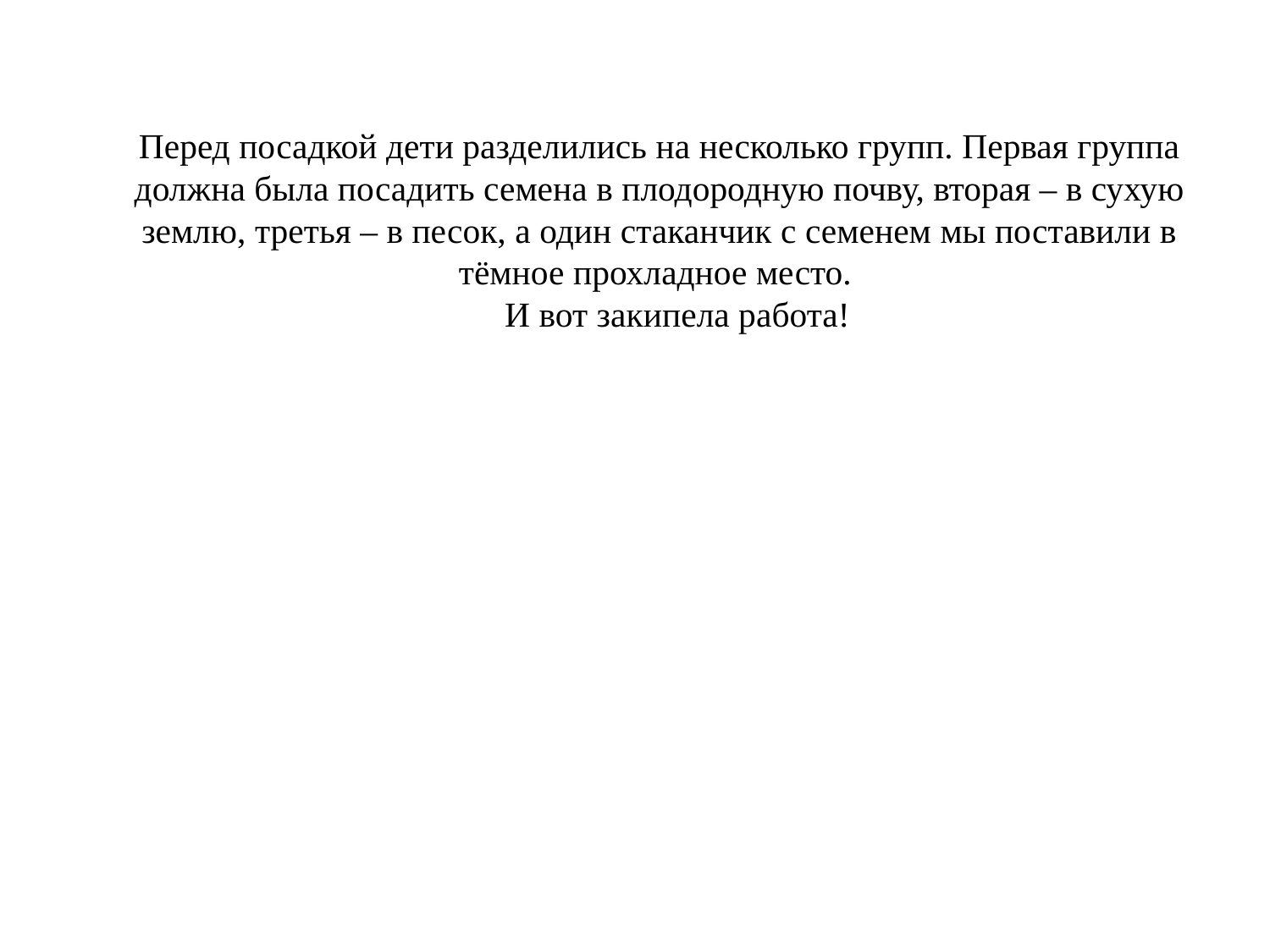

# Перед посадкой дети разделились на несколько групп. Первая группа должна была посадить семена в плодородную почву, вторая – в сухую землю, третья – в песок, а один стаканчик с семенем мы поставили в тёмное прохладное место. И вот закипела работа!